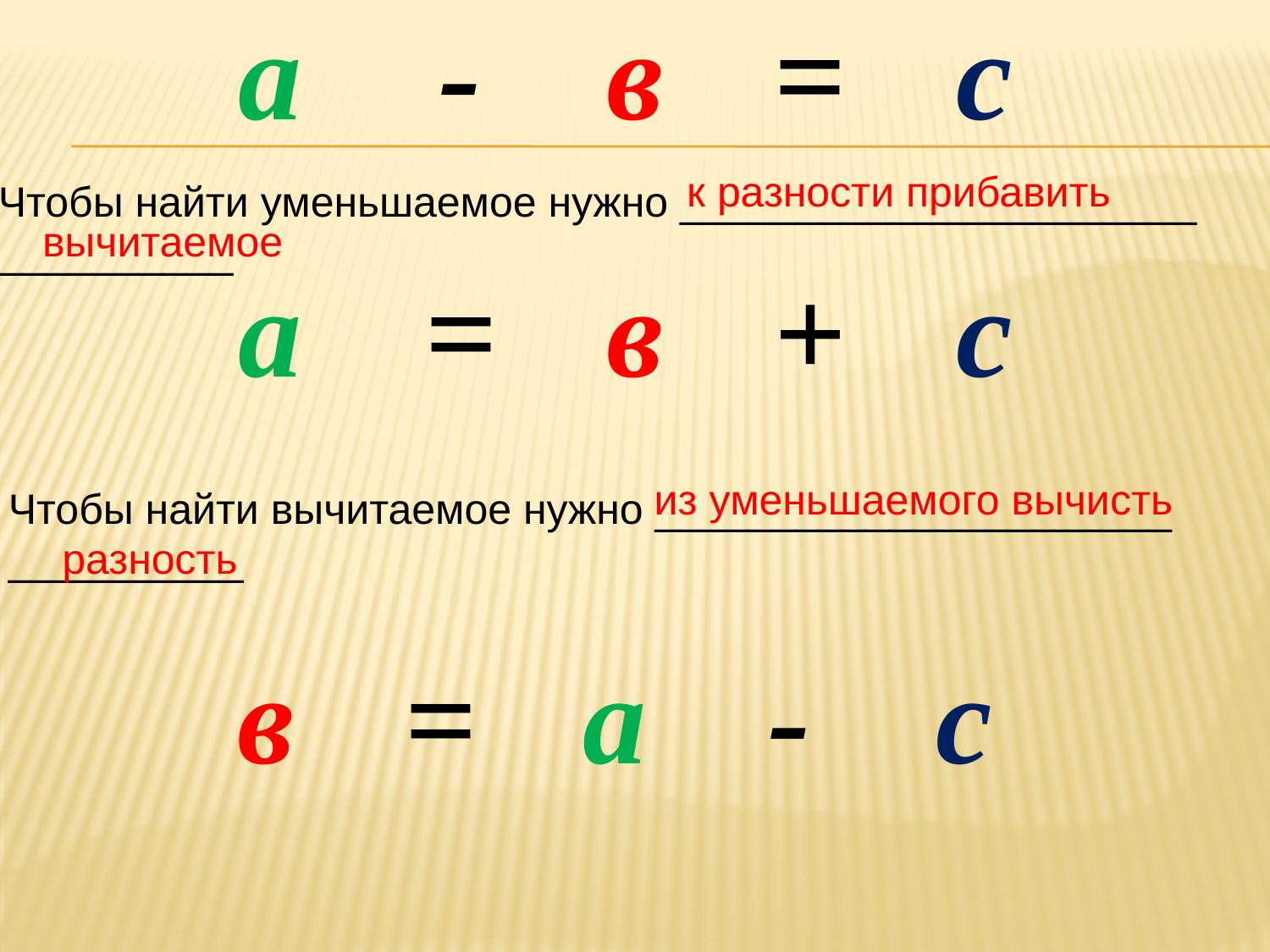

| а | - | в | = | с |
| --- | --- | --- | --- | --- |
к разности прибавить
Чтобы найти уменьшаемое нужно ______________________
__________
вычитаемое

| а | = | в | + | с |
| --- | --- | --- | --- | --- |
из уменьшаемого вычисть
Чтобы найти вычитаемое нужно ______________________
__________
разность

| в | = | а | - | с |
| --- | --- | --- | --- | --- |